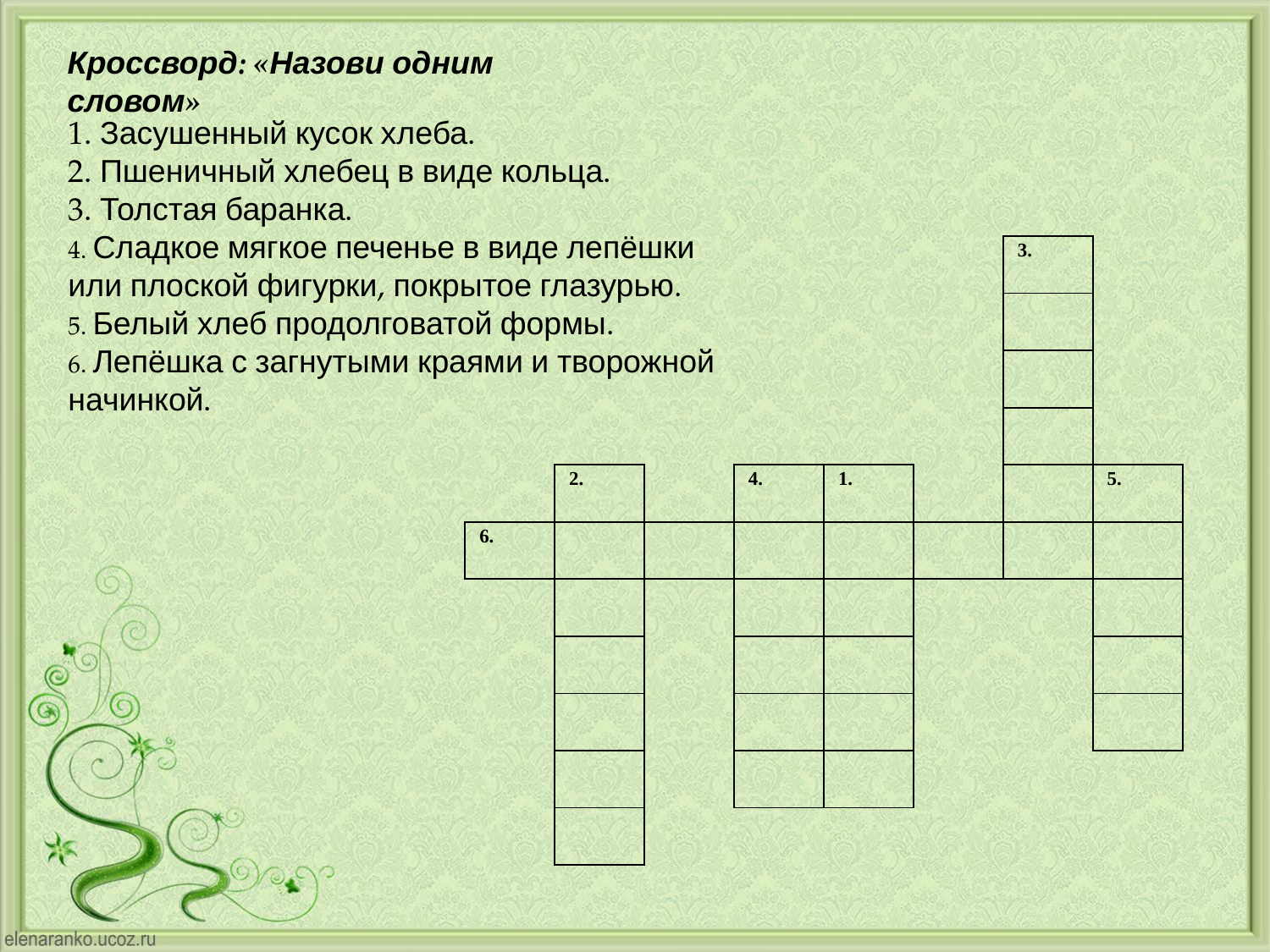

Кроссворд: «Назови одним словом»

1. Засушенный кусок хлеба.
2. Пшеничный хлебец в виде кольца.
3. Толстая баранка.
4. Сладкое мягкое печенье в виде лепёшки или плоской фигурки, покрытое глазурью.
5. Белый хлеб продолговатой формы.
6. Лепёшка с загнутыми краями и творожной начинкой.
|  |  |  |  |  |  | 3. |  |
| --- | --- | --- | --- | --- | --- | --- | --- |
|  |  |  |  |  |  |  |  |
|  |  |  |  |  |  |  |  |
|  |  |  |  |  |  |  |  |
|  | 2. |  | 4. | 1. |  |  | 5. |
| 6. |  |  |  |  |  |  |  |
|  |  |  |  |  |  |  |  |
|  |  |  |  |  |  |  |  |
|  |  |  |  |  |  |  |  |
|  |  |  |  |  |  |  |  |
|  |  |  |  |  |  |  |  |